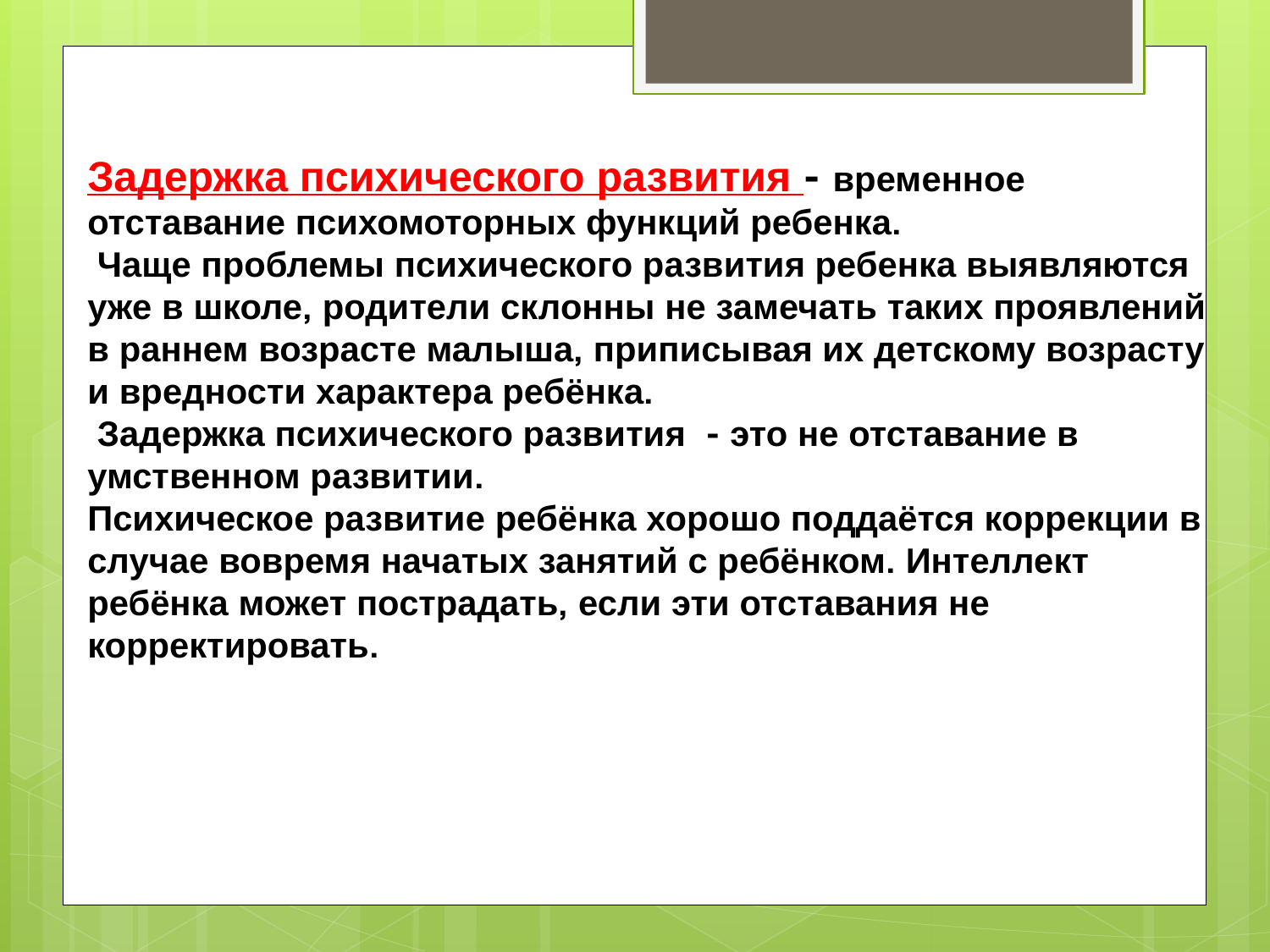

Задержка психического развития - временное отставание психомоторных функций ребенка.
 Чаще проблемы психического развития ребенка выявляются уже в школе, родители склонны не замечать таких проявлений в раннем возрасте малыша, приписывая их детскому возрасту и вредности характера ребёнка.
 Задержка психического развития  - это не отставание в умственном развитии.
Психическое развитие ребёнка хорошо поддаётся коррекции в случае вовремя начатых занятий с ребёнком. Интеллект ребёнка может пострадать, если эти отставания не корректировать.